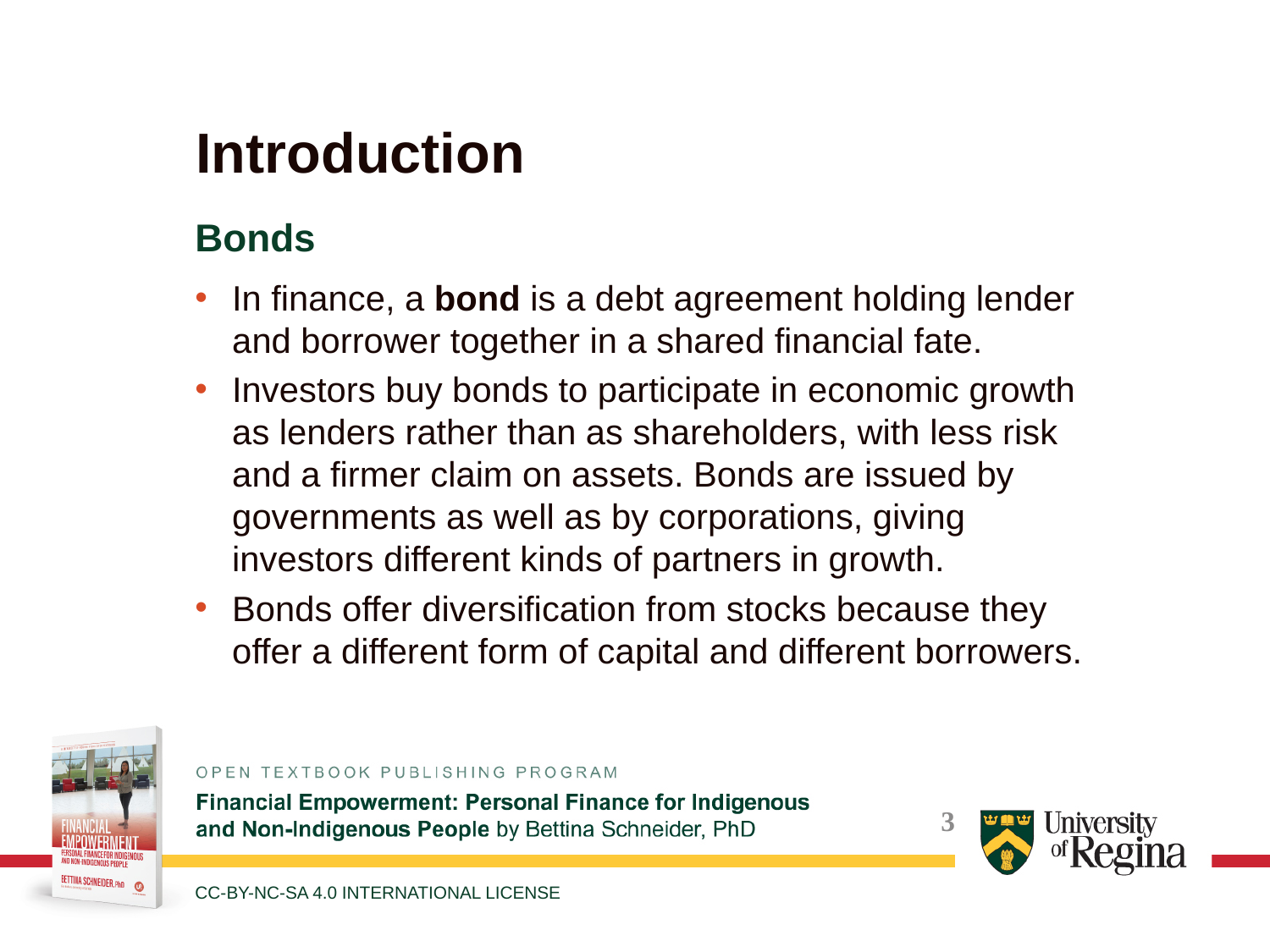

# Introduction
Bonds
In finance, a bond is a debt agreement holding lender and borrower together in a shared financial fate.
Investors buy bonds to participate in economic growth as lenders rather than as shareholders, with less risk and a firmer claim on assets. Bonds are issued by governments as well as by corporations, giving investors different kinds of partners in growth.
Bonds offer diversification from stocks because they offer a different form of capital and different borrowers.
CC-BY-NC-SA 4.0 INTERNATIONAL LICENSE